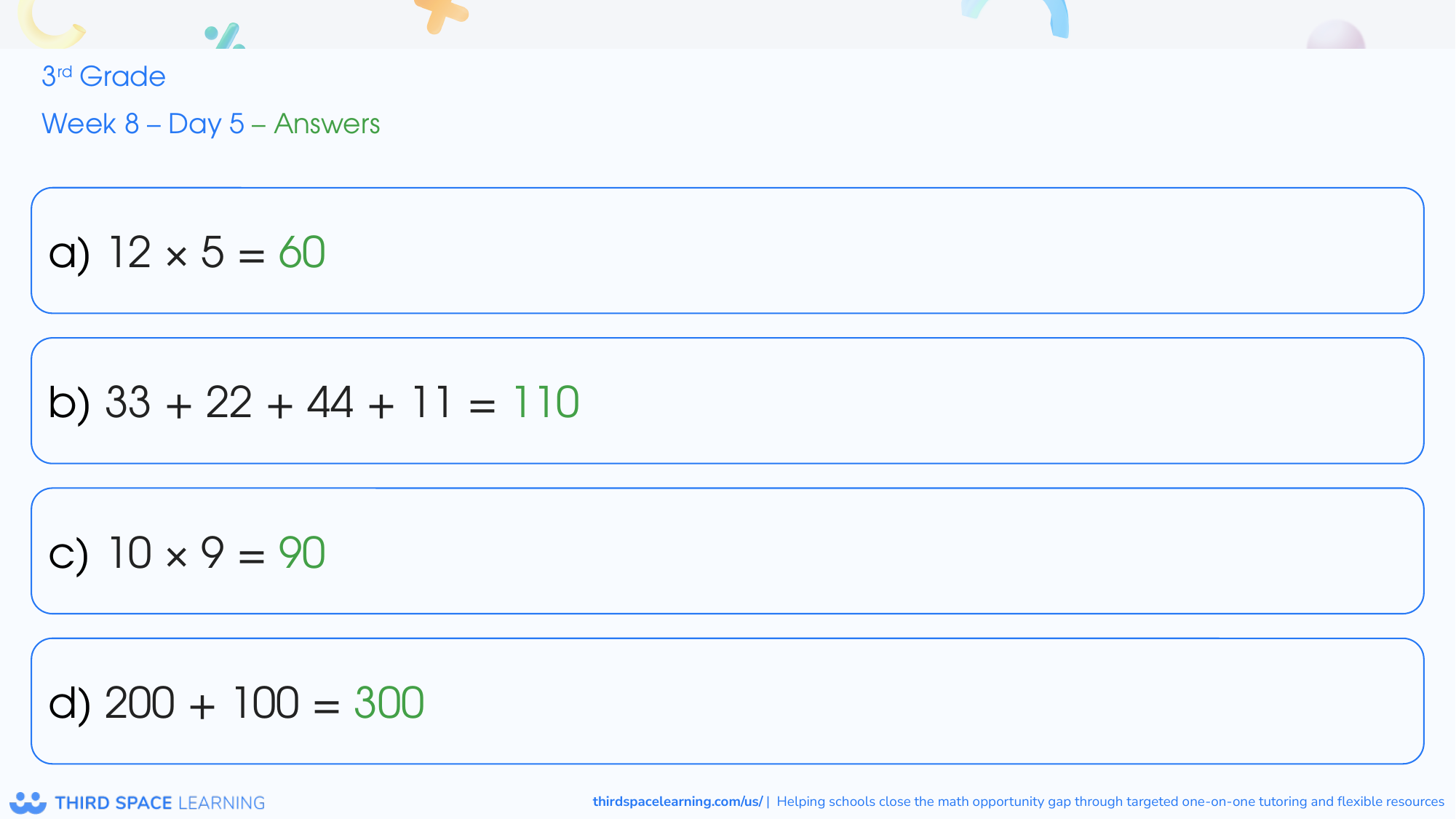

3rd Grade
Week 8 – Day 5 – Answers
12 × 5 = 60
33 + 22 + 44 + 11 = 110
10 × 9 = 90
200 + 100 = 300